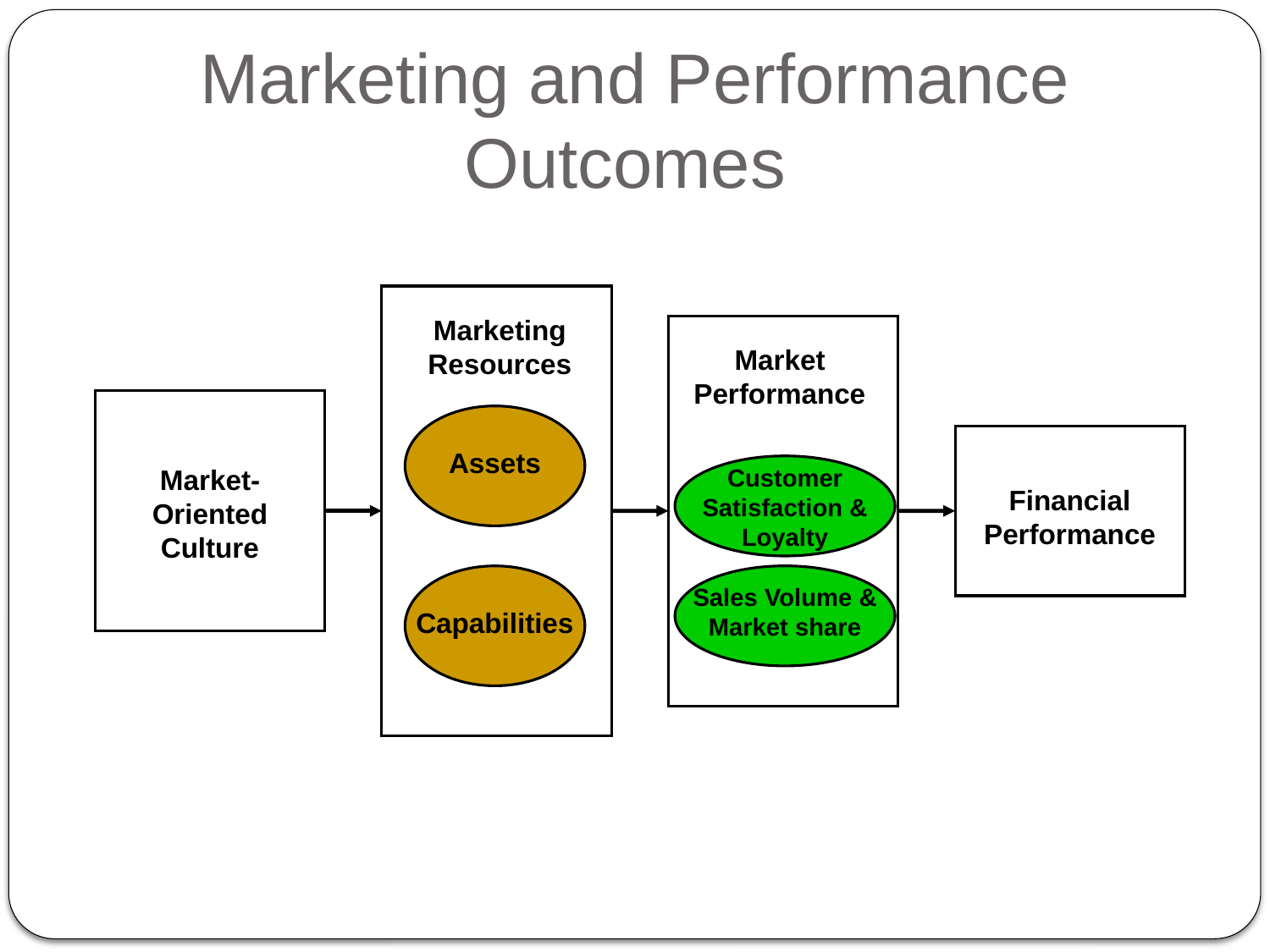

Marketing and Performance Outcomes
#

Marketing Resources

Market Performance

Assets
Market-Oriented Culture

Customer Satisfaction & Loyalty
Financial Performance

Sales Volume & Market share
Capabilities